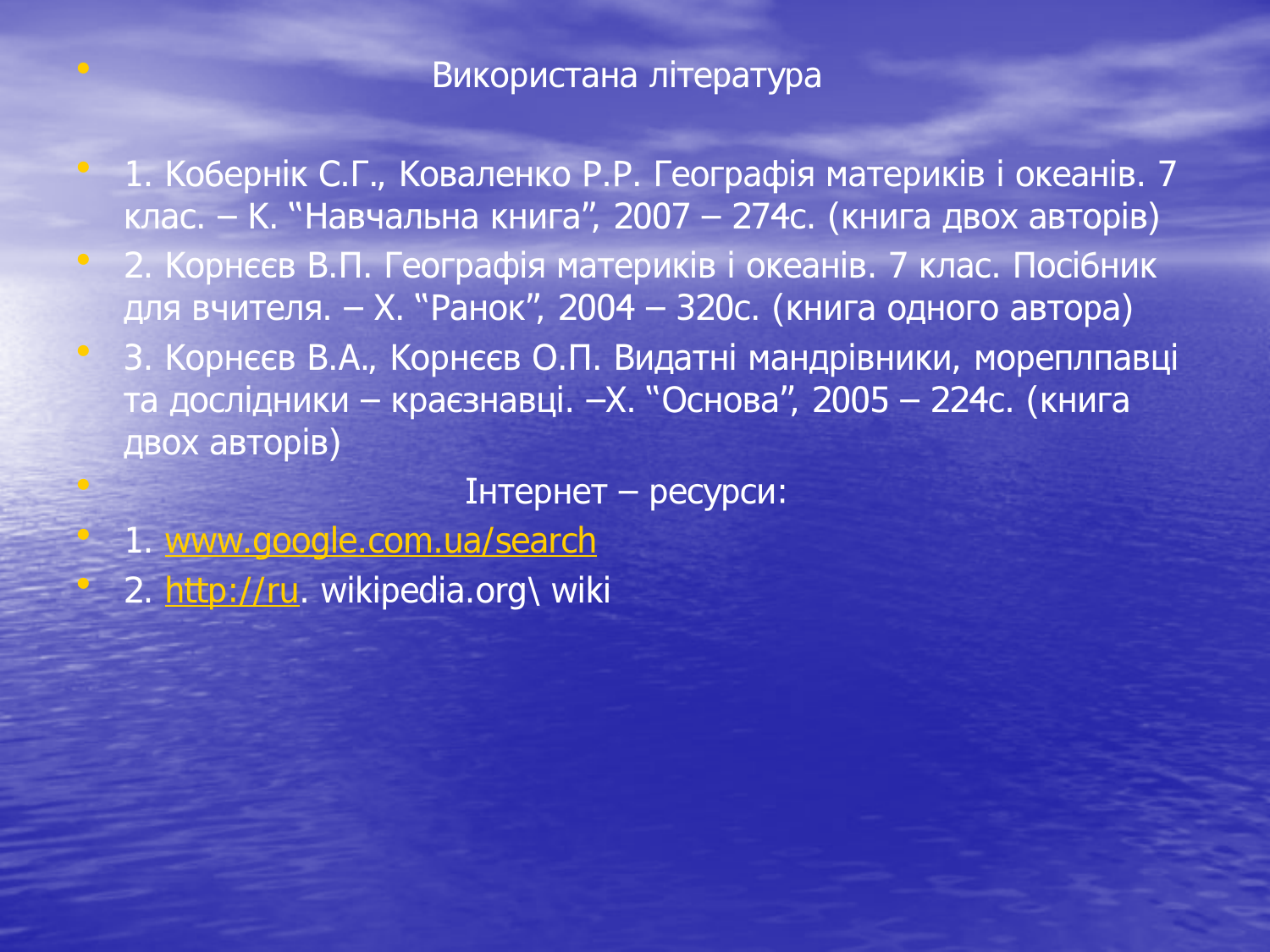

#
                            Використана література

1. Кобернік С.Г., Коваленко Р.Р. Географія материків і океанів. 7 клас. – К. “Навчальна книга”, 2007 – 274с. (книга двох авторів)
2. Корнєєв В.П. Географія материків і океанів. 7 клас. Посібник для вчителя. – Х. “Ранок”, 2004 – 320с. (книга одного автора)
3. Корнєєв В.А., Корнєєв О.П. Видатні мандрівники, мореплпавці та дослідники – краєзнавці. –Х. “Основа”, 2005 – 224с. (книга двох авторів)
                               Інтернет – ресурси:
1. www.google.com.ua/search
2. http://ru. wikipedia.org\ wiki